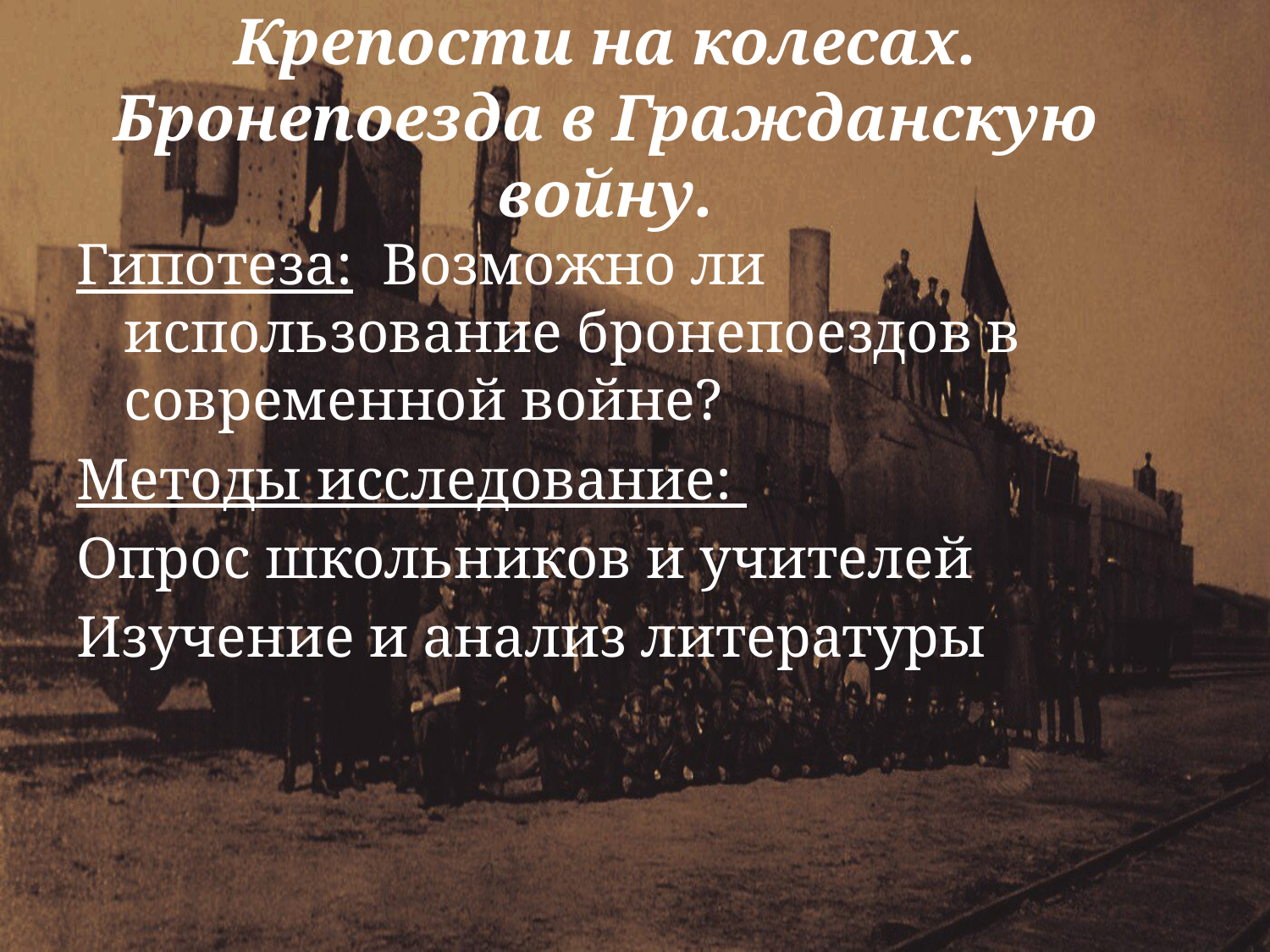

# Крепости на колесах. Бронепоезда в Гражданскую войну.
Гипотеза:  Возможно ли использование бронепоездов в современной войне?
Методы исследование:
Опрос школьников и учителей
Изучение и анализ литературы